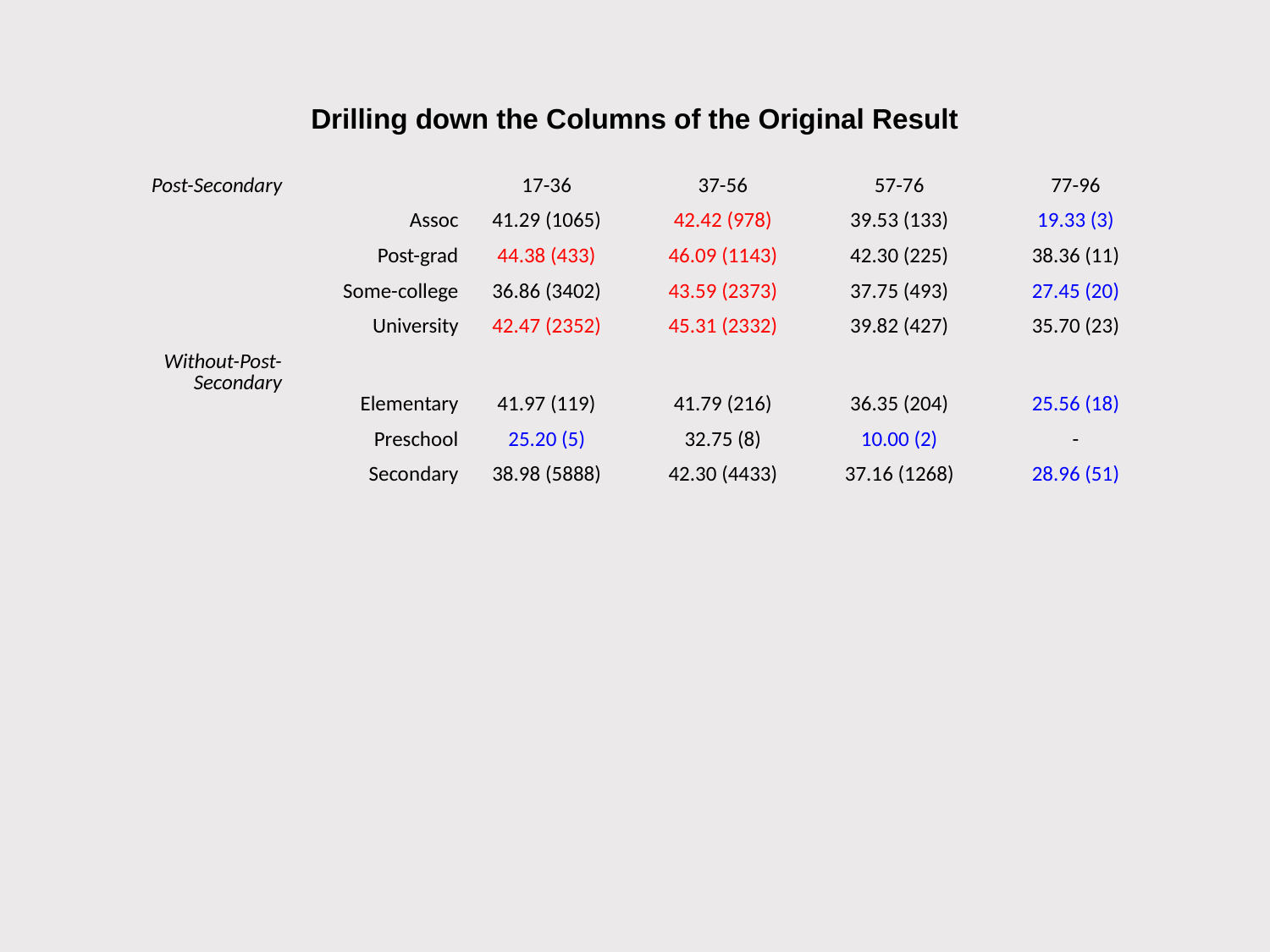

# Drilling down the Columns of the Original Result
| Post-Secondary |  | 17-36 | 37-56 | 57-76 | 77-96 |
| --- | --- | --- | --- | --- | --- |
|  | Assoc | 41.29 (1065) | 42.42 (978) | 39.53 (133) | 19.33 (3) |
|  | Post-grad | 44.38 (433) | 46.09 (1143) | 42.30 (225) | 38.36 (11) |
|  | Some-college | 36.86 (3402) | 43.59 (2373) | 37.75 (493) | 27.45 (20) |
|  | University | 42.47 (2352) | 45.31 (2332) | 39.82 (427) | 35.70 (23) |
| Without-Post-Secondary |  |  |  |  |  |
|  | Elementary | 41.97 (119) | 41.79 (216) | 36.35 (204) | 25.56 (18) |
|  | Preschool | 25.20 (5) | 32.75 (8) | 10.00 (2) | - |
|  | Secondary | 38.98 (5888) | 42.30 (4433) | 37.16 (1268) | 28.96 (51) |